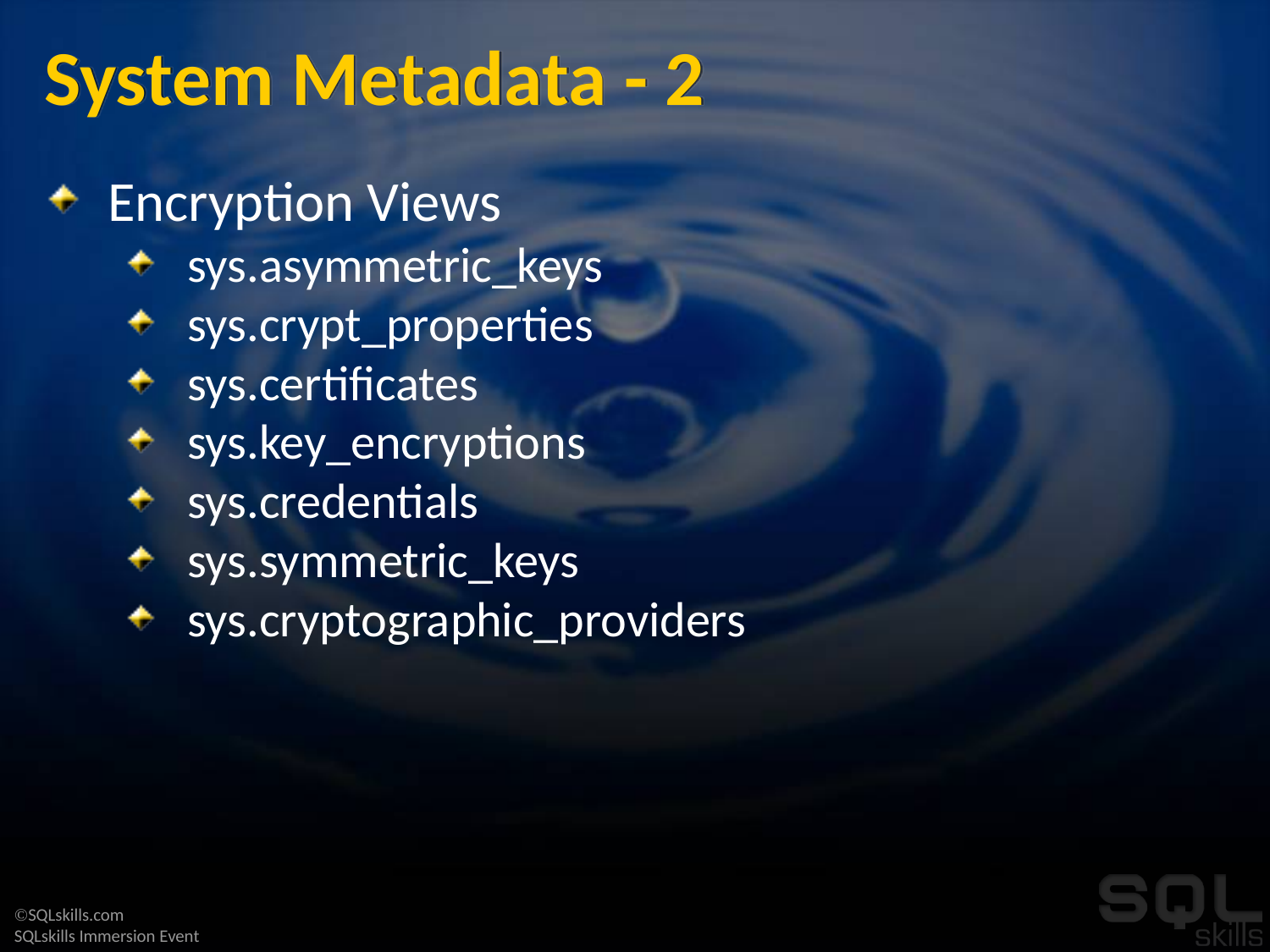

# System Metadata - 2
Encryption Views
sys.asymmetric_keys
sys.crypt_properties
sys.certificates
sys.key_encryptions
sys.credentials
sys.symmetric_keys
sys.cryptographic_providers